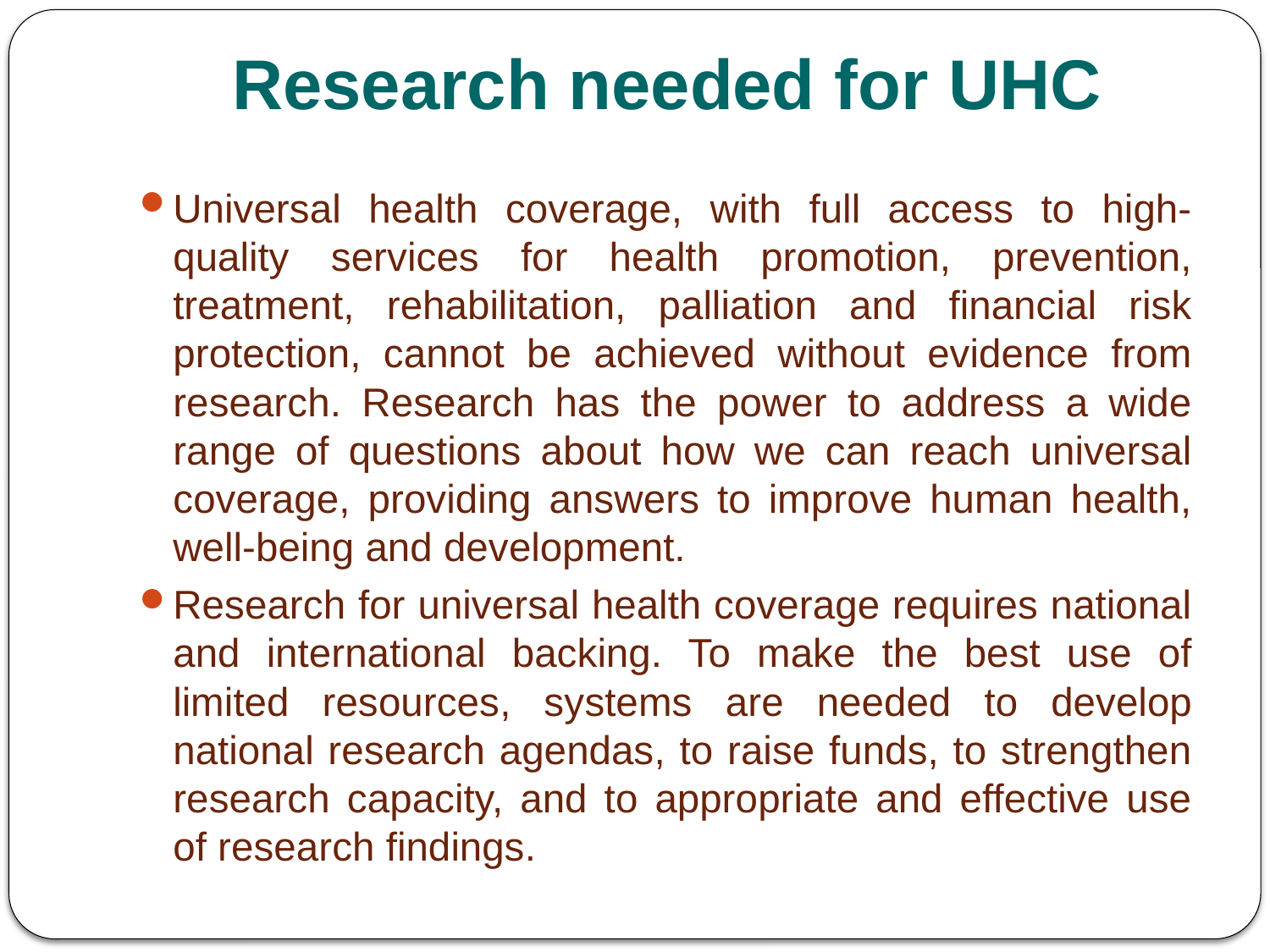

# Research needed for UHC
Universal health coverage, with full access to high-quality services for health promotion, prevention, treatment, rehabilitation, palliation and financial risk protection, cannot be achieved without evidence from research. Research has the power to address a wide range of questions about how we can reach universal coverage, providing answers to improve human health, well-being and development.
Research for universal health coverage requires national and international backing. To make the best use of limited resources, systems are needed to develop national research agendas, to raise funds, to strengthen research capacity, and to appropriate and effective use of research findings.